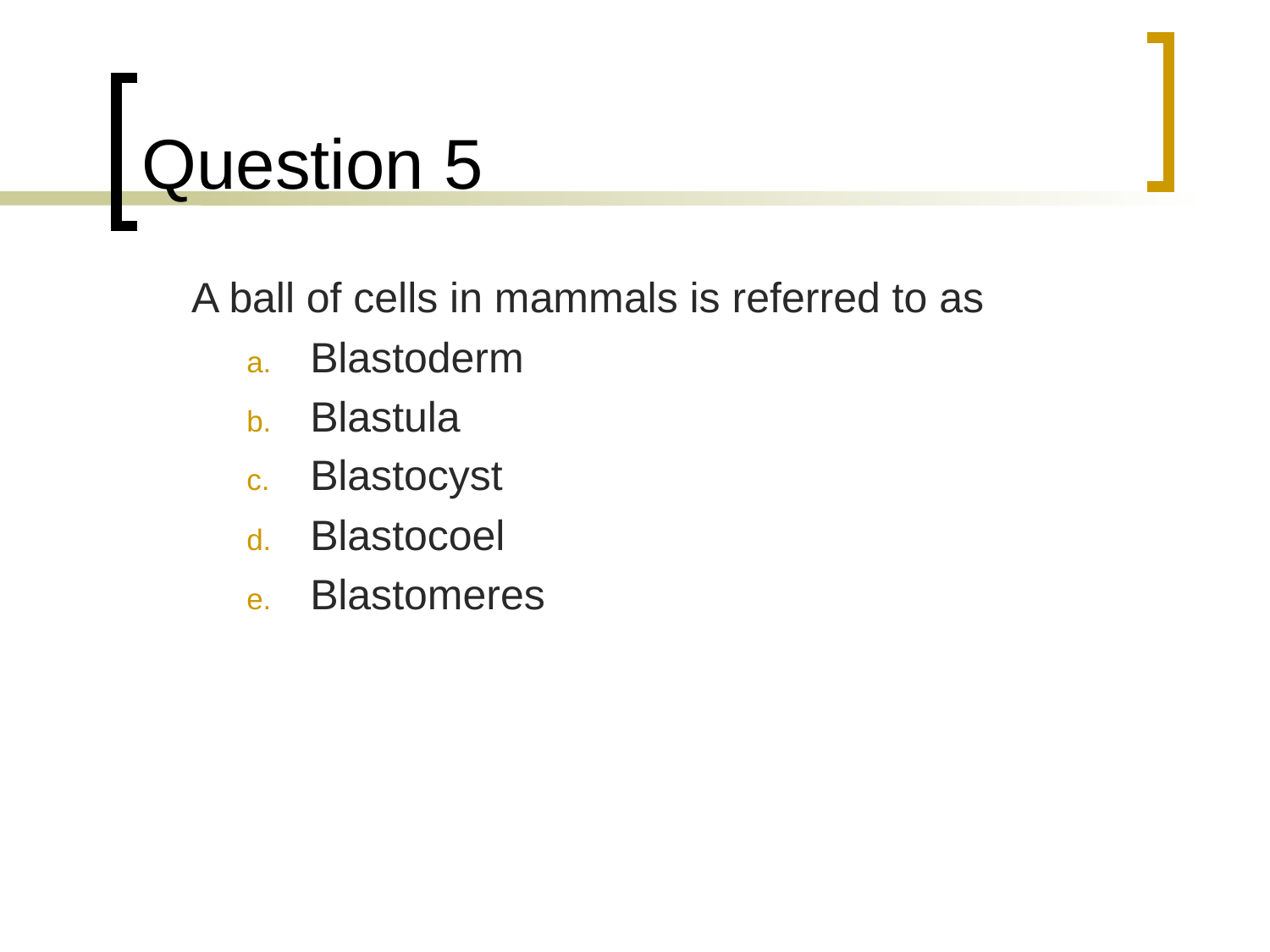

# Question 5
	A ball of cells in mammals is referred to as
Blastoderm
Blastula
Blastocyst
Blastocoel
Blastomeres